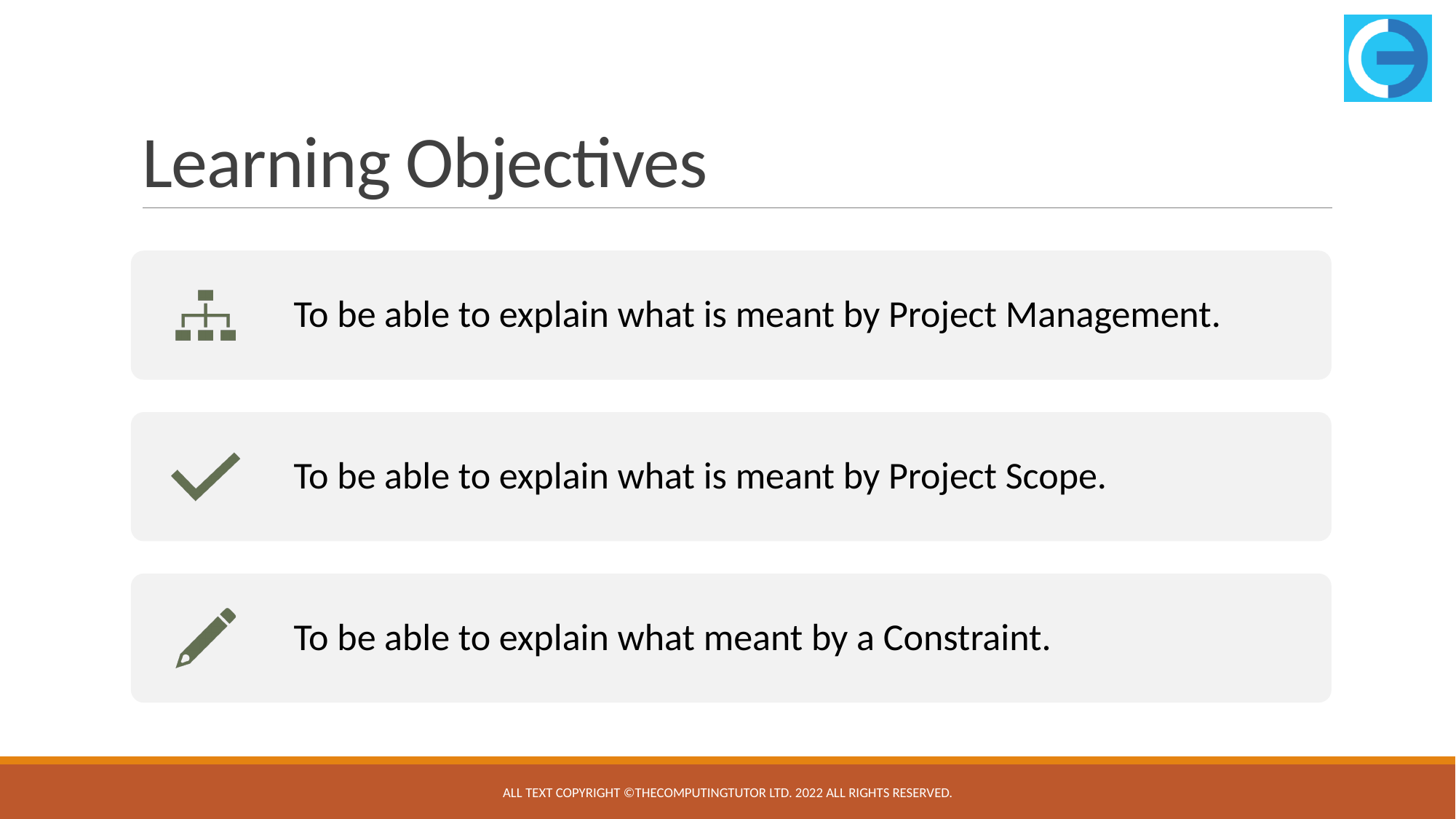

# Learning Objectives
To be able to explain what is meant by Project Management.
To be able to explain what is meant by Project Scope.
To be able to explain what meant by a Constraint.
All text copyright ©TheComputingTutor Ltd. 2022 All rights Reserved.